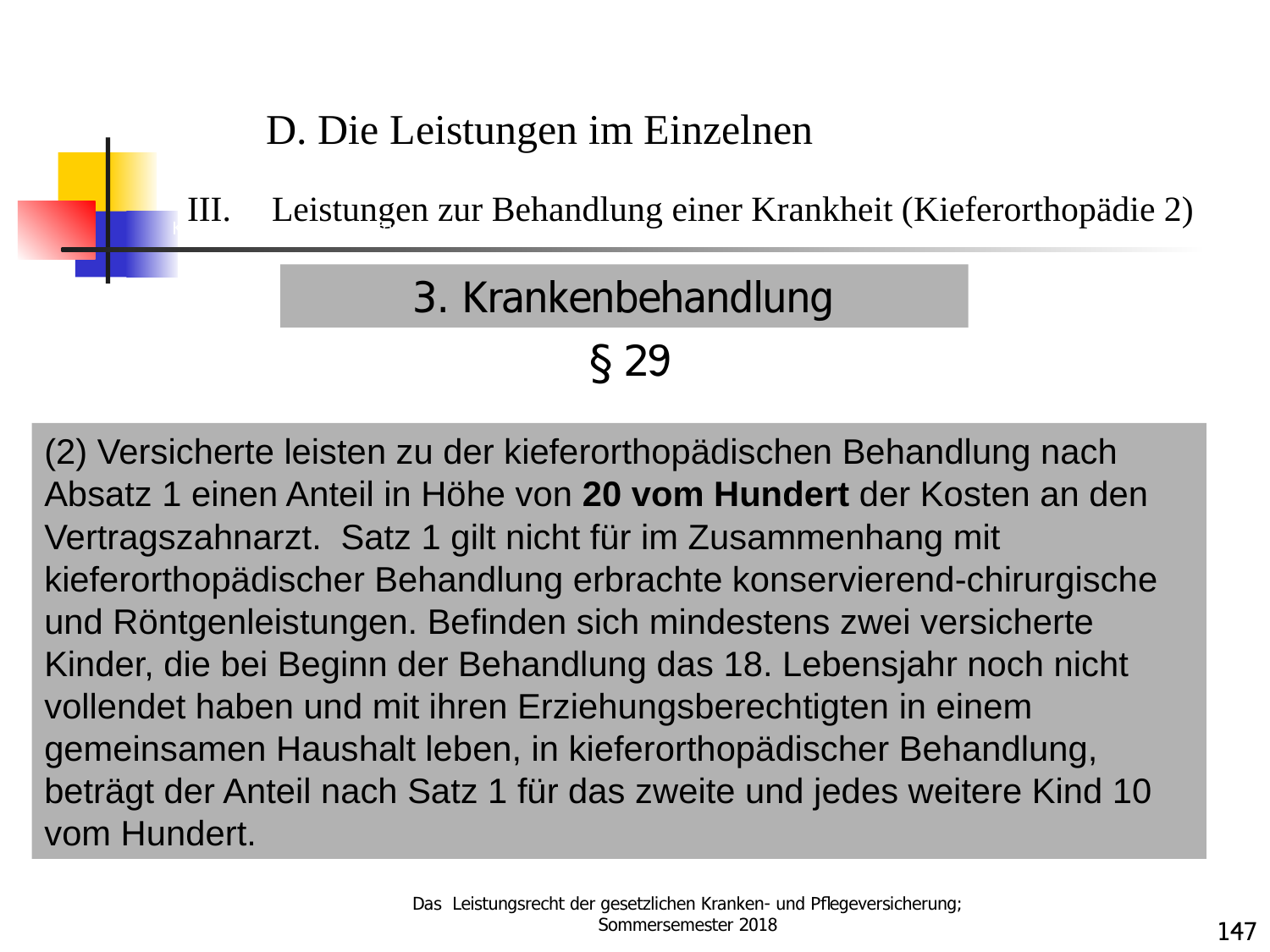

Krankenbehandlung 2 (Kieferorthopädie)
D. Die Leistungen im Einzelnen

Leistungen zur Behandlung einer Krankheit (Kieferorthopädie 2)
3. Krankenbehandlung
§ 29
(2) Versicherte leisten zu der kieferorthopädischen Behandlung nach Absatz 1 einen Anteil in Höhe von 20 vom Hundert der Kosten an den Vertragszahnarzt.  Satz 1 gilt nicht für im Zusammenhang mit kieferorthopädischer Behandlung erbrachte konservierend-chirurgische und Röntgenleistungen. Befinden sich mindestens zwei versicherte Kinder, die bei Beginn der Behandlung das 18. Lebensjahr noch nicht vollendet haben und mit ihren Erziehungsberechtigten in einem gemeinsamen Haushalt leben, in kieferorthopädischer Behandlung, beträgt der Anteil nach Satz 1 für das zweite und jedes weitere Kind 10 vom Hundert.
Krankheit
Das  Leistungsrecht der gesetzlichen Kranken- und Pflegeversicherung; Sommersemester 2018
147